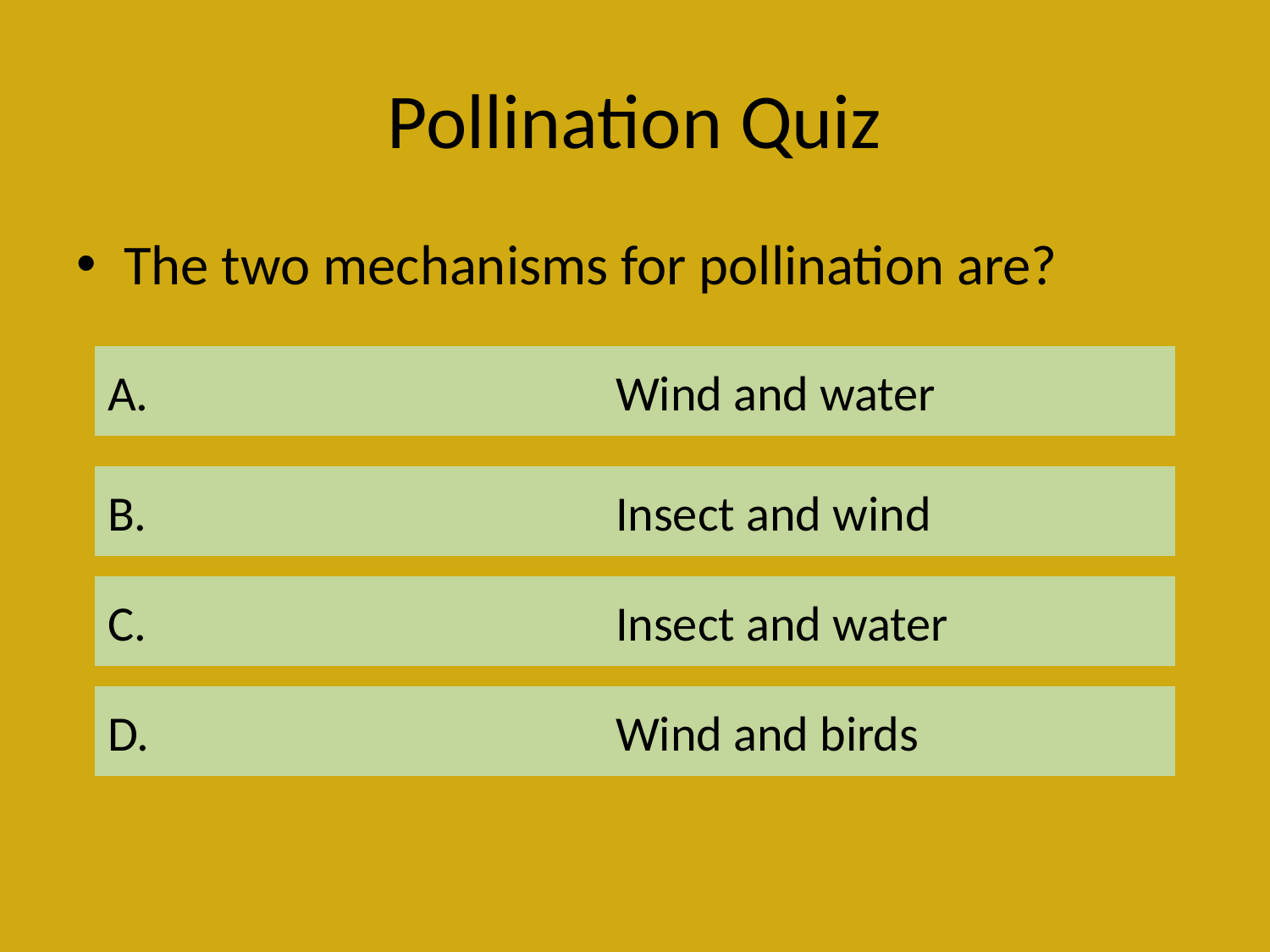

# Pollination Quiz
The two mechanisms for pollination are?
A.				Wind and water
B.				Insect and wind
C.				Insect and water
D.				Wind and birds